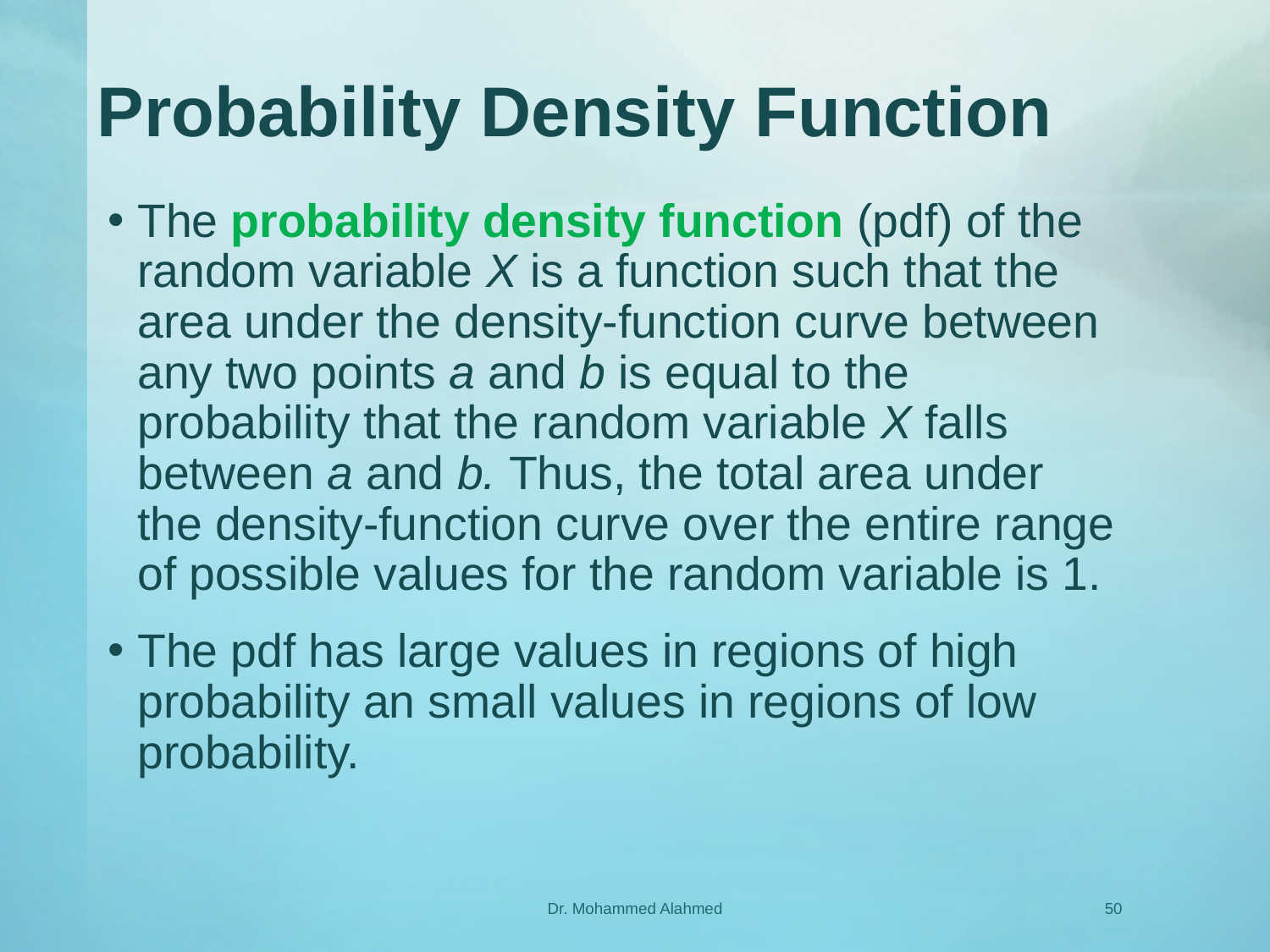

# Probability Density Function
The probability density function (pdf) of the random variable X is a function such that the area under the density-function curve between any two points a and b is equal to the probability that the random variable X falls between a and b. Thus, the total area under the density-function curve over the entire range of possible values for the random variable is 1.
The pdf has large values in regions of high probability an small values in regions of low probability.

Dr. Mohammed Alahmed
50